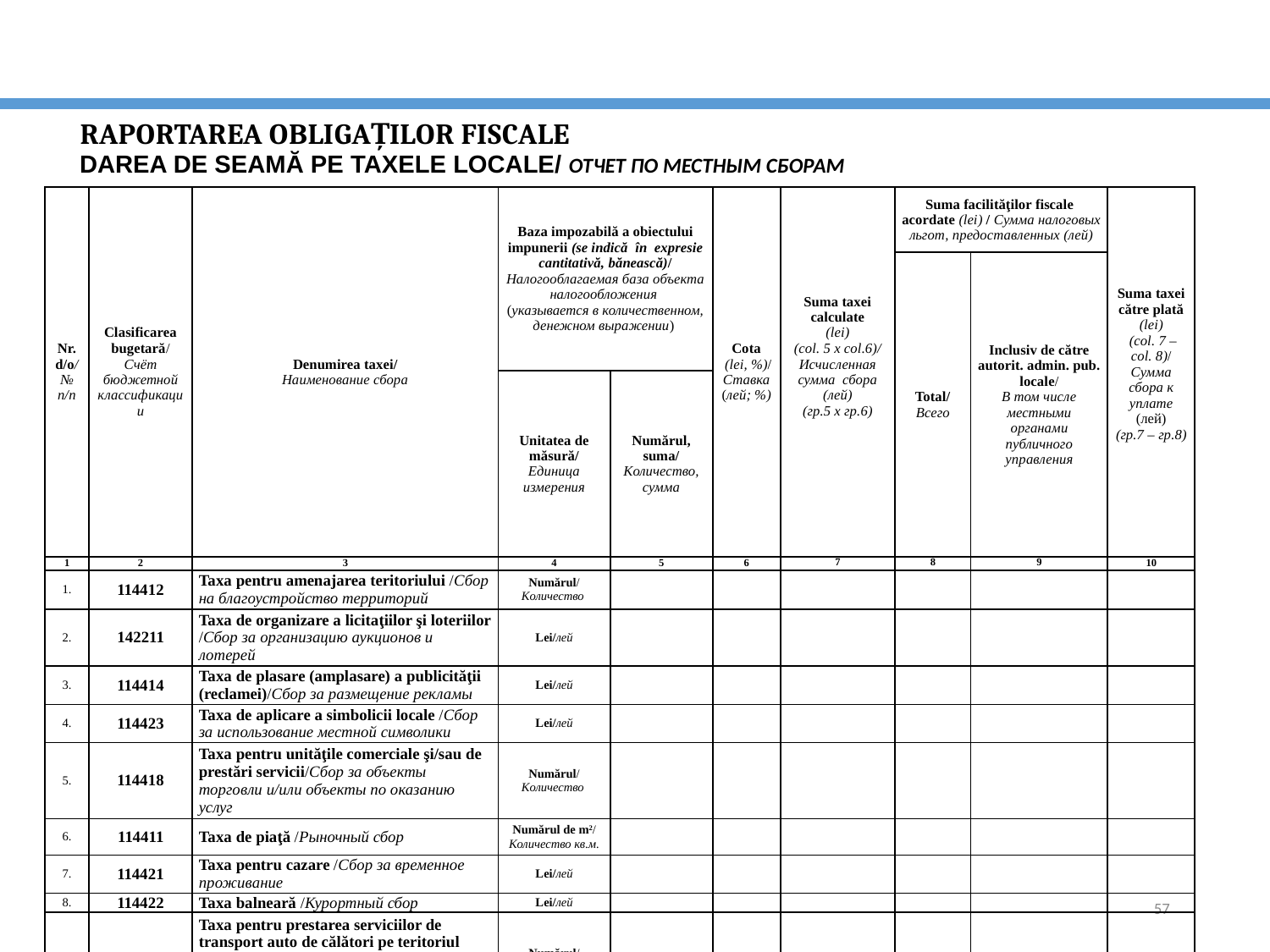

# RAPORTAREA OBLIGAȚILOR FISCALE
DAREA DE SEAMĂ PE TAXELE LOCALE/ ОТЧЕТ ПО МЕСТНЫМ СБОРАМ
| Nr. d/o/№ п/п | Clasificarea bugetară/ Счёт бюджетной классификации | Denumirea taxei/ Наименование сбора | Baza impozabilă a obiectului impunerii (se indică în expresie cantitativă, bănească)/ Налогооблагаемая база объекта налогообложения (указывается в количественном, денежном выражении) |  | Cota (lei, %)/ Ставка (лей; %) | Suma taxei calculate (lei) (col. 5 x col.6)/ Исчисленная сумма сбора (лей) (гр.5 x гр.6) | Suma facilităţilor fiscale acordate (lei) / Сумма налоговых льгот, предоставленных (лей) |  | Suma taxei către plată (lei) (col. 7 – col. 8)/ Сумма сбора к уплате (лей) (гр.7 – гр.8) |
| --- | --- | --- | --- | --- | --- | --- | --- | --- | --- |
|  |  |  |  |  |  |  | Total/ Всего | Inclusiv de către autorit. admin. pub. locale/ В том числе местными органами публичного управления |  |
|  |  |  | Unitatea de măsură/ Единица измерения | Numărul, suma/ Количество, сумма |  |  |  |  |  |
| 1 | 2 | 3 | 4 | 5 | 6 | 7 | 8 | 9 | 10 |
| 1. | 114412 | Taxa pentru amenajarea teritoriului /Сбор на благоустройство территорий | Numărul/ Количество |  |  |  |  |  |  |
| 2. | 142211 | Taxa de organizare a licitaţiilor şi loteriilor /Сбор за организацию аукционов и лотерей | Lei/лей |  |  |  |  |  |  |
| 3. | 114414 | Taxa de plasare (amplasare) a publicităţii (reclamei)/Сбор за размещение рекламы | Lei/лей |  |  |  |  |  |  |
| 4. | 114423 | Taxa de aplicare a simbolicii locale /Сбор за использование местной символики | Lei/лей |  |  |  |  |  |  |
| 5. | 114418 | Taxa pentru unităţile comerciale şi/sau de prestări servicii/Сбор за объекты торговли и/или объекты по оказанию услуг | Numărul/ Количество |  |  |  |  |  |  |
| 6. | 114411 | Taxa de piaţă /Рыночный сбор | Numărul de m2/ Количество кв.м. |  |  |  |  |  |  |
| 7. | 114421 | Taxa pentru cazare /Сбор за временное проживание | Lei/лей |  |  |  |  |  |  |
| 8. | 114422 | Taxa balneară /Курортный сбор | Lei/лей |  |  |  |  |  |  |
| 9. | 114413 | Taxa pentru prestarea serviciilor de transport auto de călători pe teritoriul municipiilor, oraşelor şi satelor (comunelor)/Сбор за предоставление услуг по автомобильной перевозке пассажиров | Numărul/ Количество |  |  |  |  |  |  |
| 10. | 114416 | Taxa pentru parcare /Сбор за парковку автотранспорта | Numărul/ Количество |  |  |  |  |  |  |
| 11. | 114415 | Taxa pentru dispozitivele publicitare /Сбор за рекламные устройства | Numărul de m2/ Количество кв.м. |  |  |  |  |  |  |
| Total pe taxele locale/Итого по местным сборам |  |  | X | X |  |  |  |  |  |
57